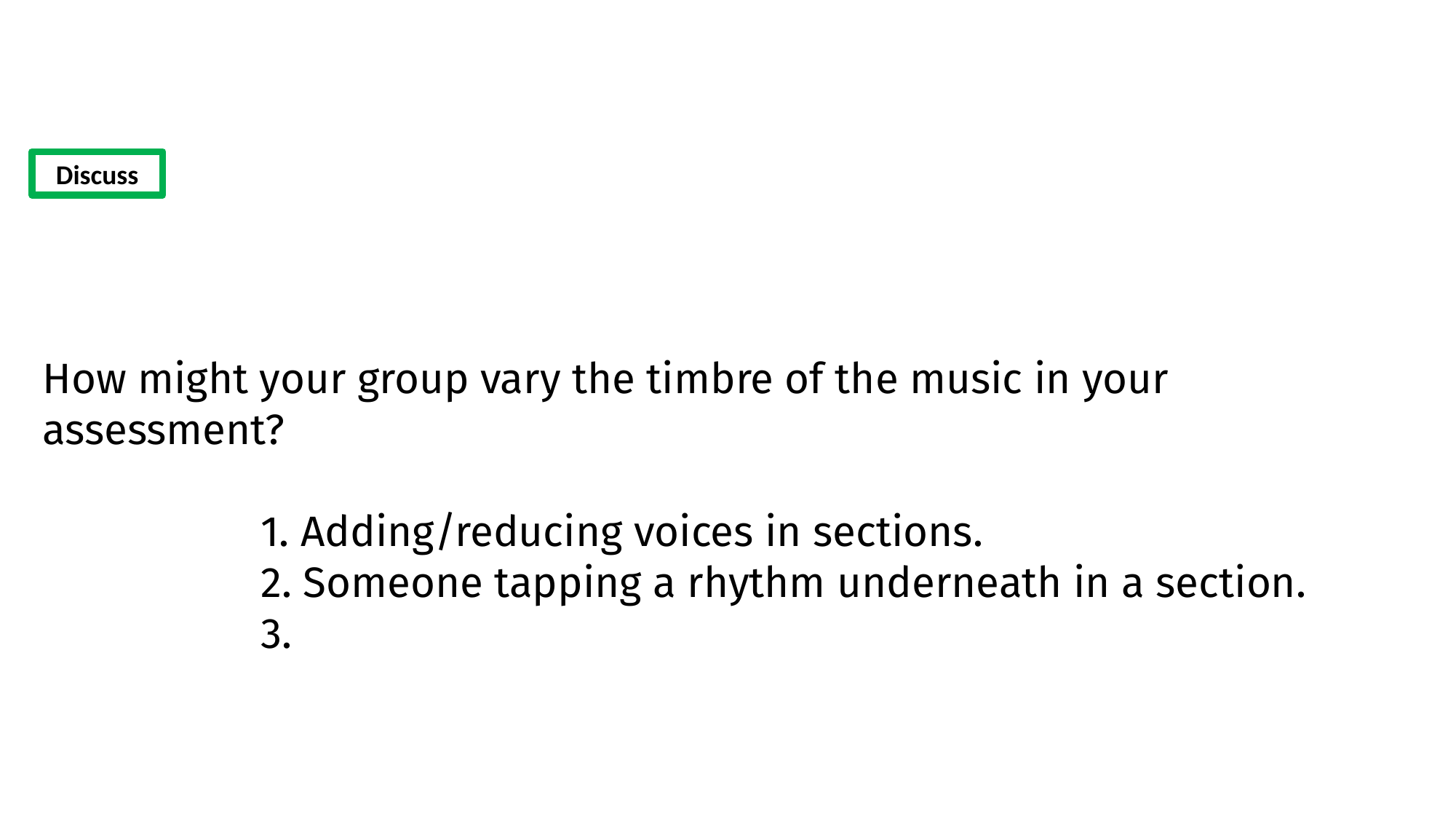

LG: : I understand what Texture is and can describe it in a piece of music.
.
Discuss
How might your group vary the timbre of the music in your assessment?

		1. Adding/reducing voices in sections.
		2. Someone tapping a rhythm underneath in a section.
		3.